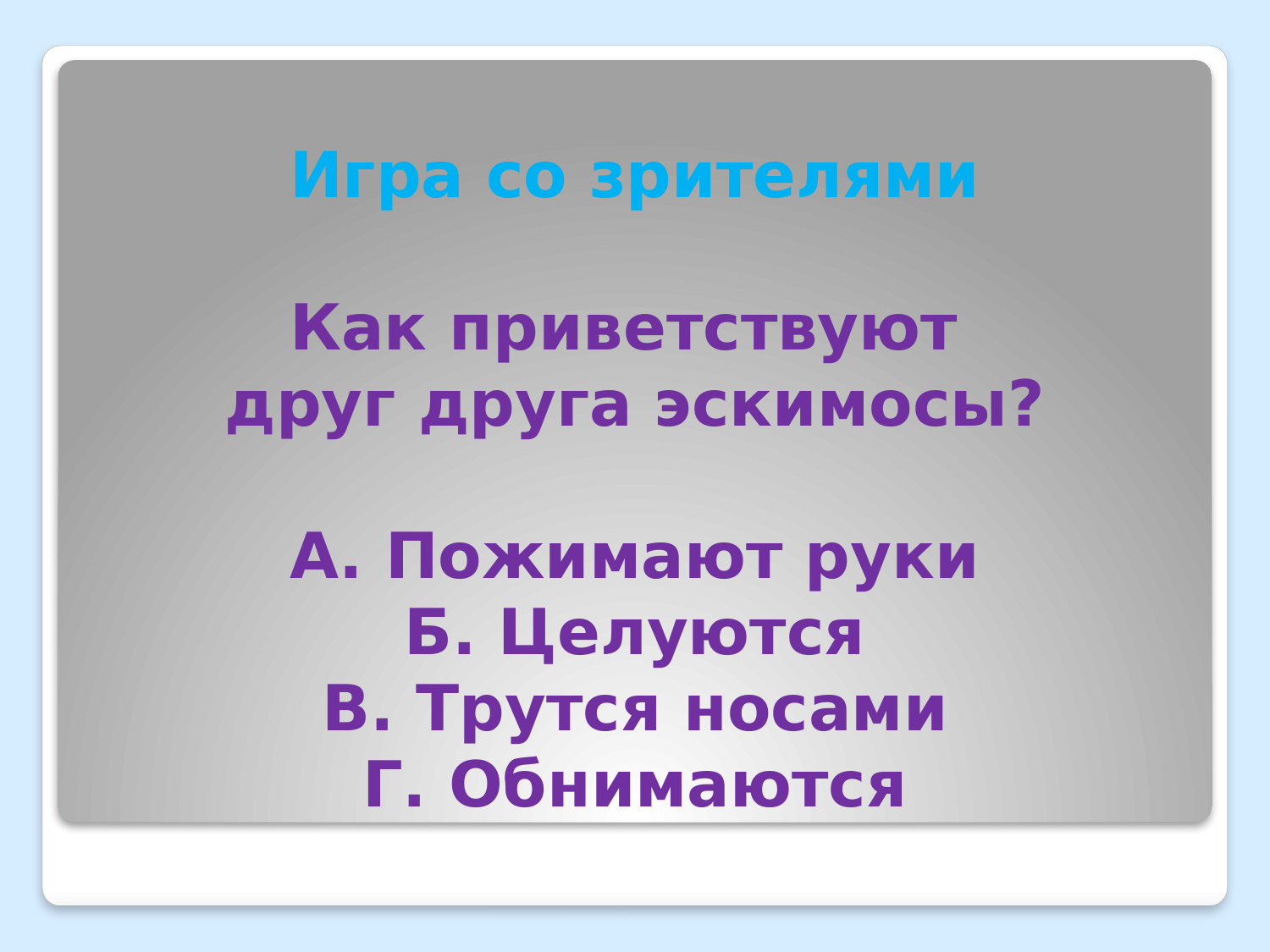

# Игра со зрителями Как приветствуют друг друга эскимосы? А. Пожимают руки Б. Целуются В. Трутся носами Г. Обнимаются